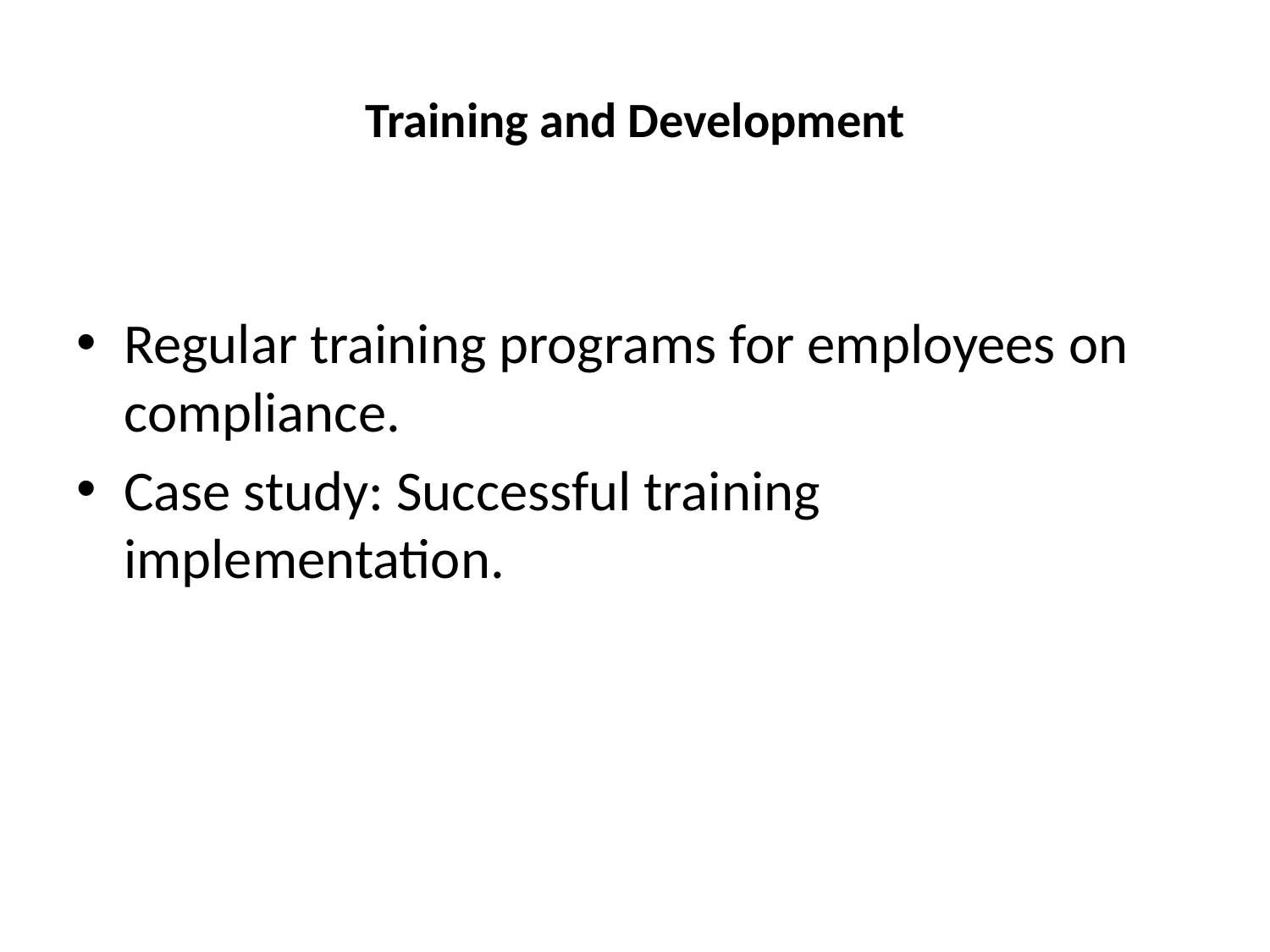

# Training and Development

Regular training programs for employees on compliance.
Case study: Successful training implementation.